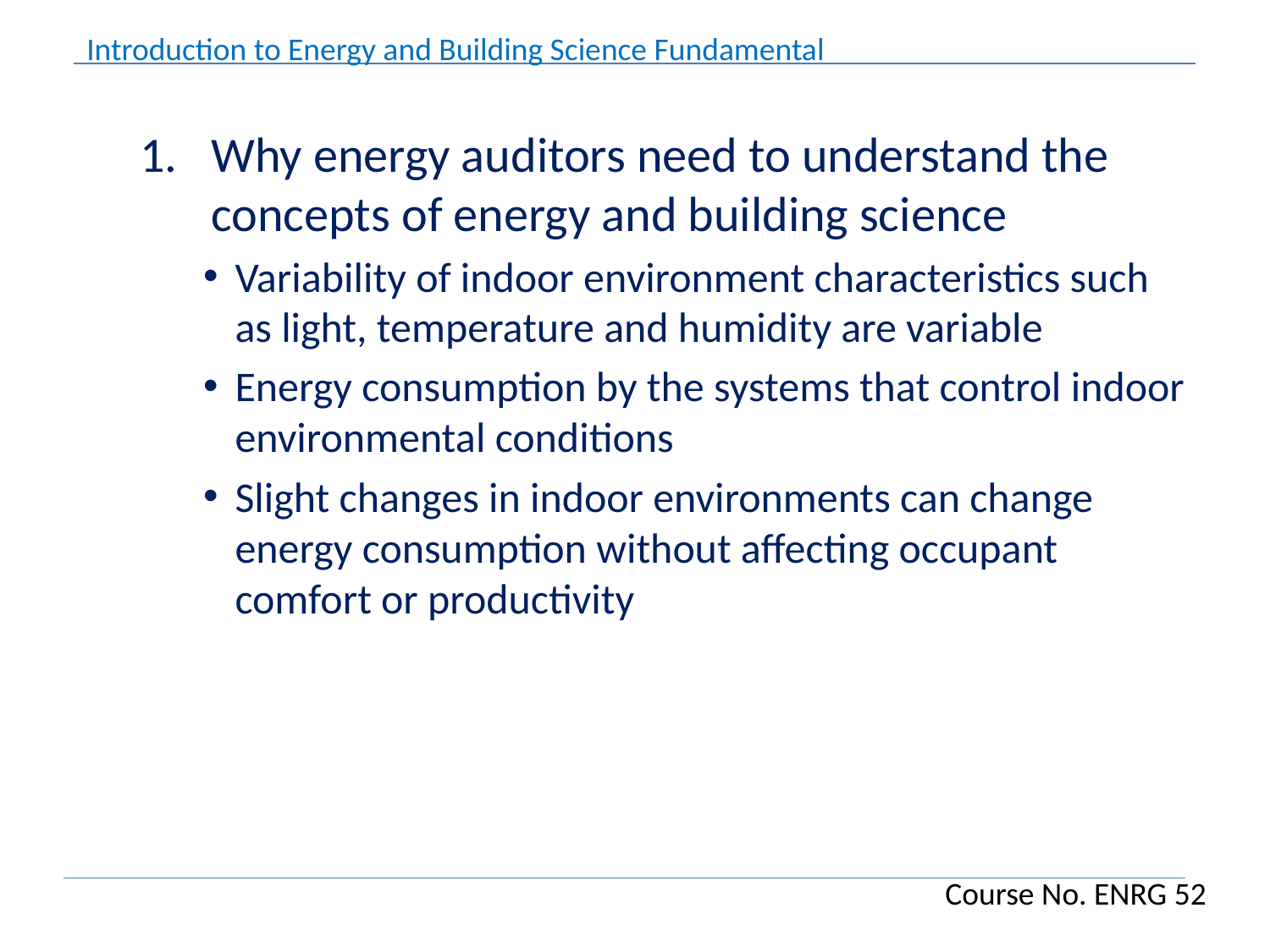

Why energy auditors need to understand the concepts of energy and building science
Variability of indoor environment characteristics such as light, temperature and humidity are variable
Energy consumption by the systems that control indoor environmental conditions
Slight changes in indoor environments can change energy consumption without affecting occupant comfort or productivity